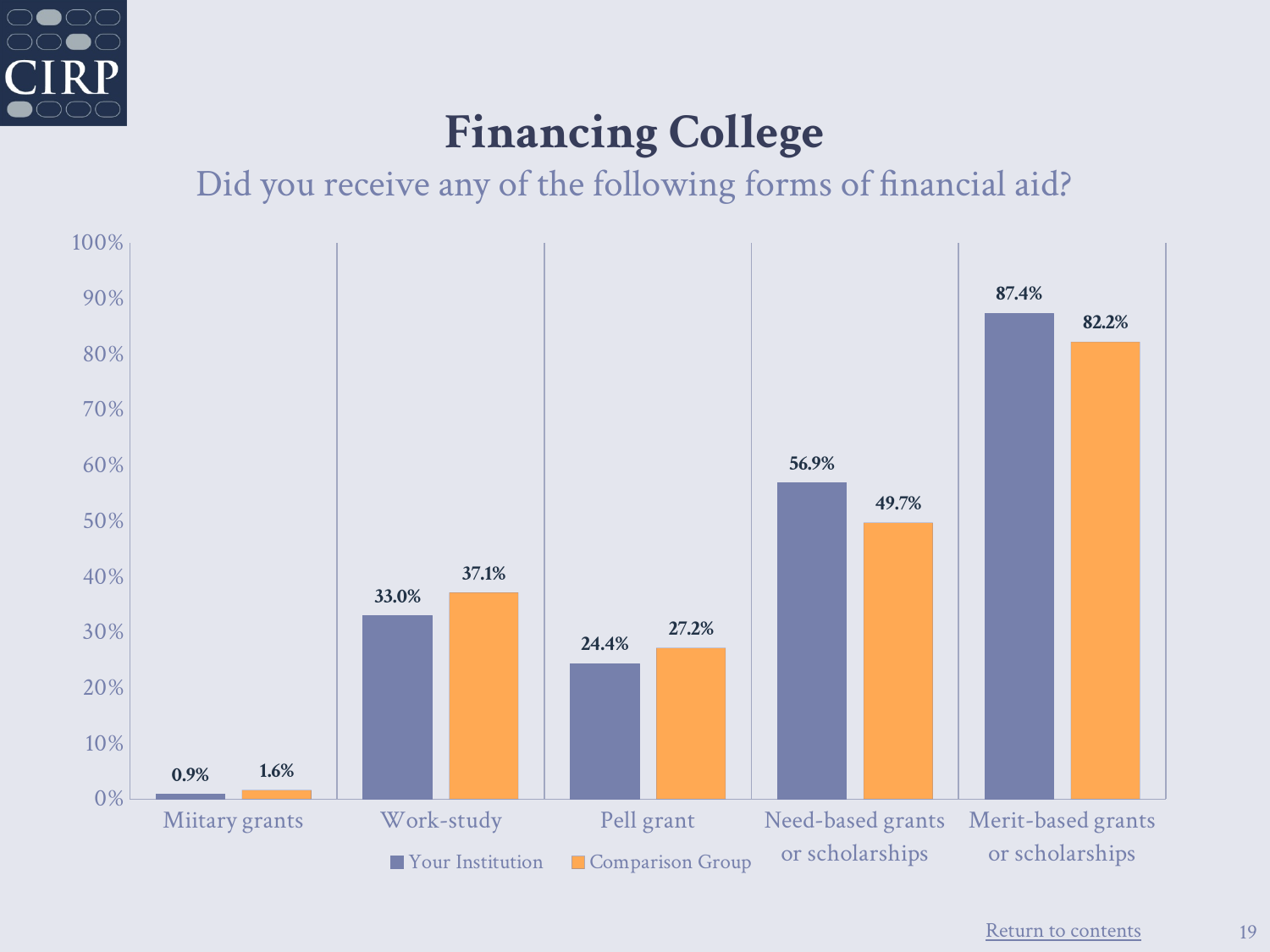

# Financing College Did you receive any of the following forms of financial aid?

### Chart

| Category | Your Institution | Comparison Group |
|---|---|---|
| Miitary grants | 0.009 | 0.016 |
| Work-study | 0.33 | 0.371 |
| Pell grant | 0.244 | 0.272 |
| Need-based grants or scholarships | 0.569 | 0.497 |
| Merit-based grants or scholarships | 0.874 | 0.822 |
19